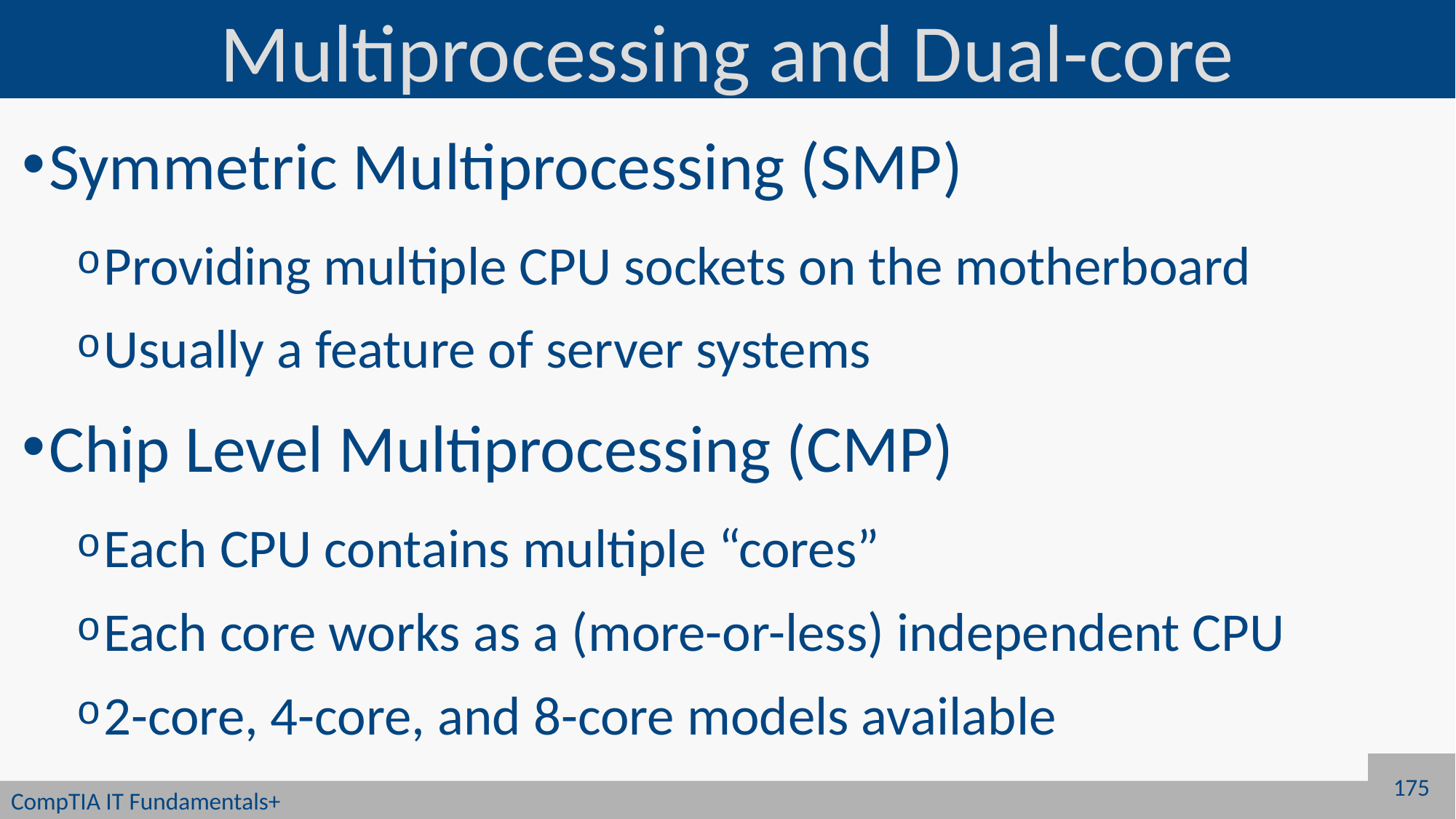

# Multiprocessing and Dual-core
Symmetric Multiprocessing (SMP)
Providing multiple CPU sockets on the motherboard
Usually a feature of server systems
Chip Level Multiprocessing (CMP)
Each CPU contains multiple “cores”
Each core works as a (more-or-less) independent CPU
2-core, 4-core, and 8-core models available
175
CompTIA IT Fundamentals+